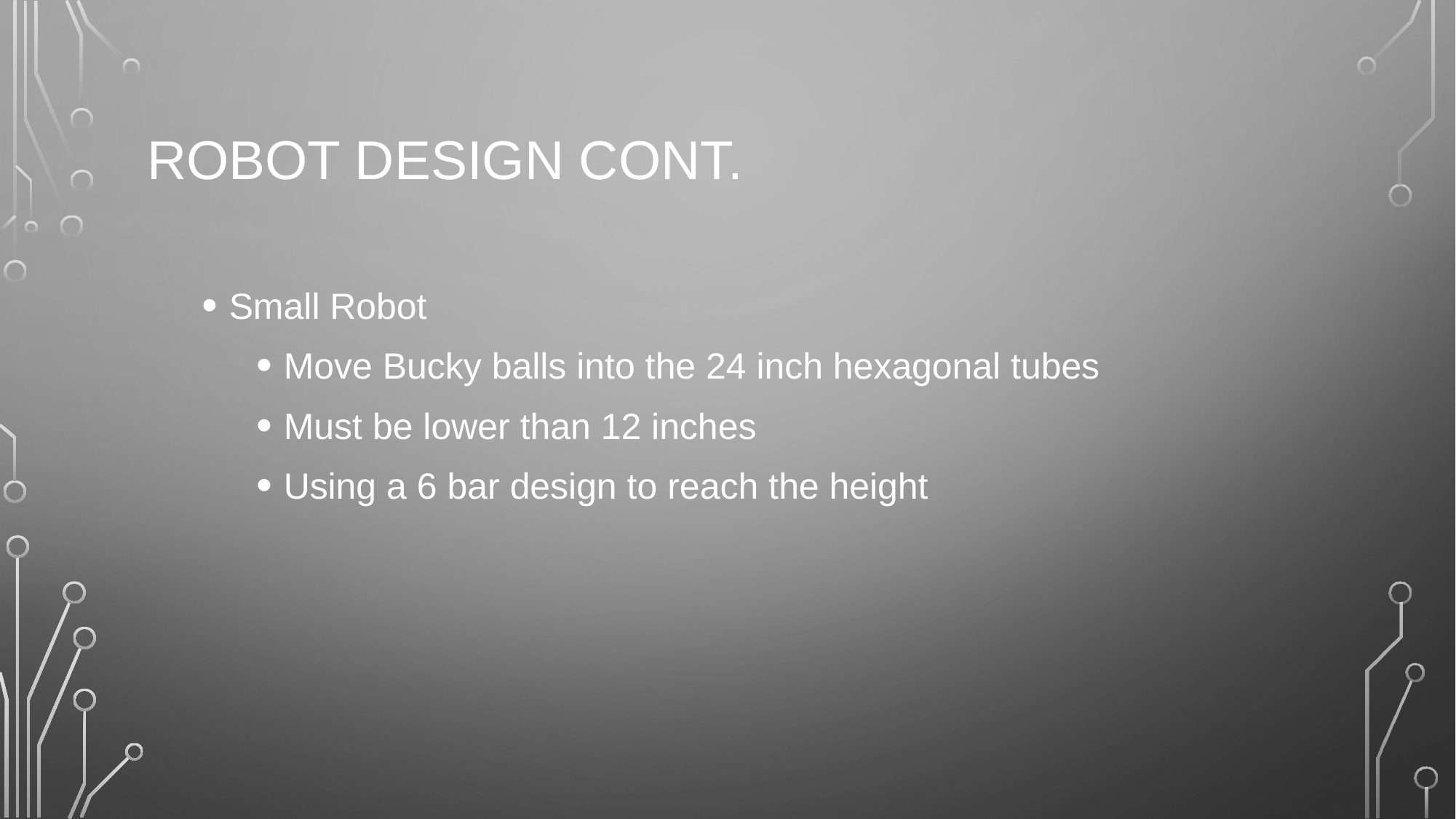

# Robot Design Cont.
Small Robot
Move Bucky balls into the 24 inch hexagonal tubes
Must be lower than 12 inches
Using a 6 bar design to reach the height